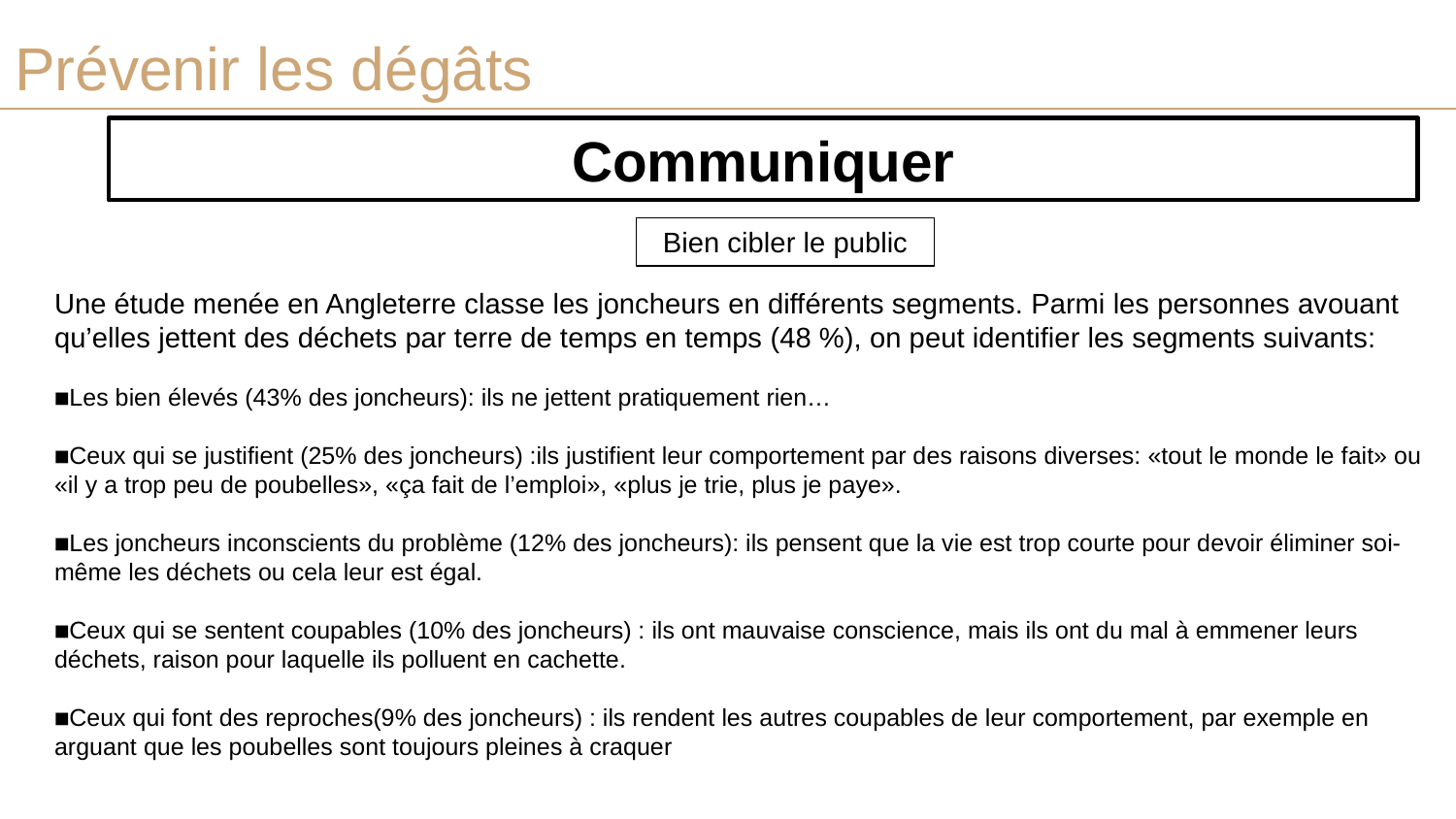

Prévenir les dégâts
Communiquer
Bien cibler le public
Une étude menée en Angleterre classe les joncheurs en différents segments. Parmi les personnes avouant qu’elles jettent des déchets par terre de temps en temps (48 %), on peut identifier les segments suivants:

◼Les bien élevés (43% des joncheurs): ils ne jettent pratiquement rien…

◼Ceux qui se justifient (25% des joncheurs) :ils justifient leur comportement par des raisons diverses: «tout le monde le fait» ou «il y a trop peu de poubelles», «ça fait de l’emploi», «plus je trie, plus je paye».

◼Les joncheurs inconscients du problème (12% des joncheurs): ils pensent que la vie est trop courte pour devoir éliminer soi-même les déchets ou cela leur est égal.

◼Ceux qui se sentent coupables (10% des joncheurs) : ils ont mauvaise conscience, mais ils ont du mal à emmener leurs déchets, raison pour laquelle ils polluent en cachette.

◼Ceux qui font des reproches(9% des joncheurs) : ils rendent les autres coupables de leur comportement, par exemple en arguant que les poubelles sont toujours pleines à craquer